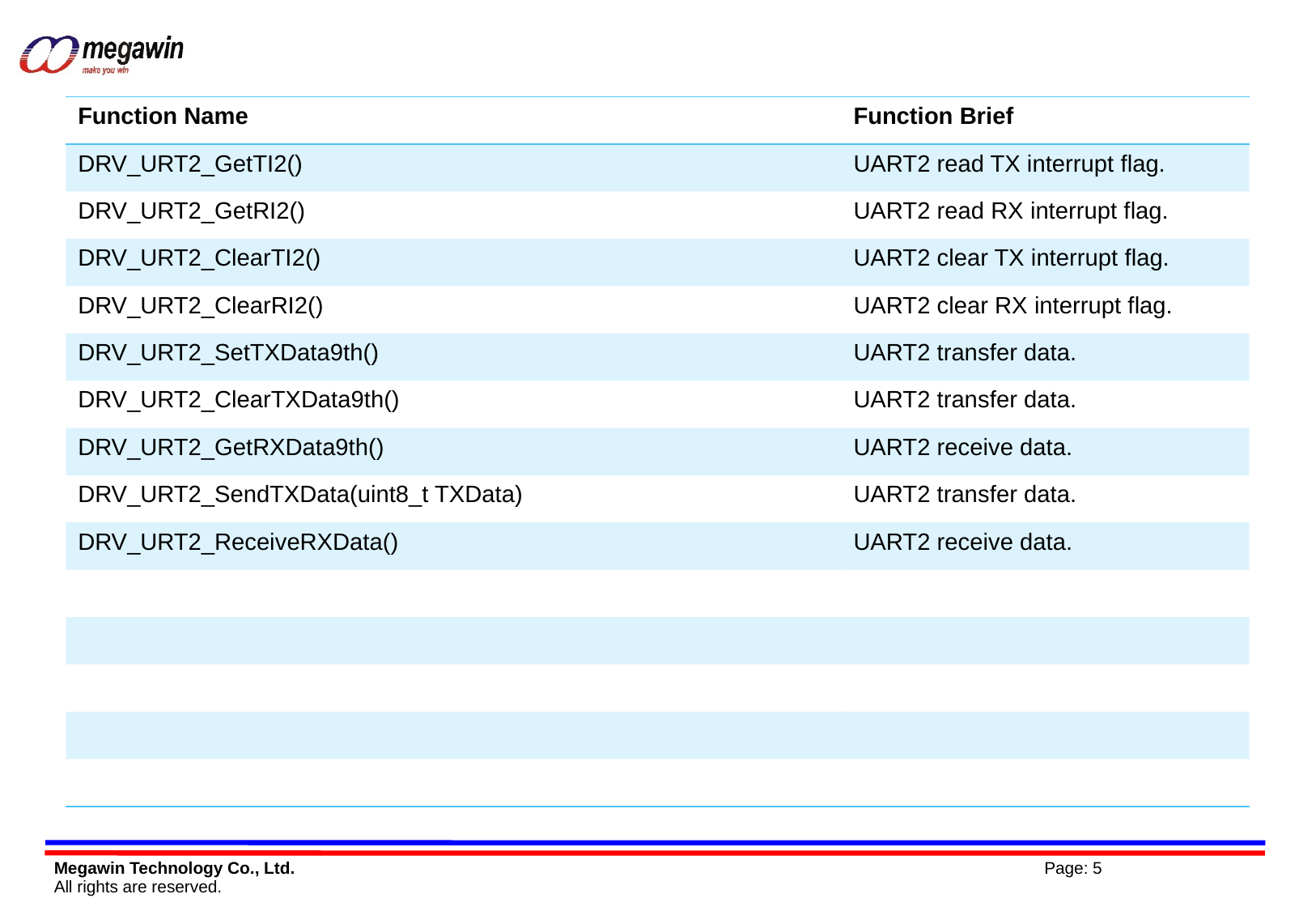

| Function Name | Function Brief |
| --- | --- |
| DRV\_URT2\_GetTI2() | UART2 read TX interrupt flag. |
| DRV\_URT2\_GetRI2() | UART2 read RX interrupt flag. |
| DRV\_URT2\_ClearTI2() | UART2 clear TX interrupt flag. |
| DRV\_URT2\_ClearRI2() | UART2 clear RX interrupt flag. |
| DRV\_URT2\_SetTXData9th() | UART2 transfer data. |
| DRV\_URT2\_ClearTXData9th() | UART2 transfer data. |
| DRV\_URT2\_GetRXData9th() | UART2 receive data. |
| DRV\_URT2\_SendTXData(uint8\_t TXData) | UART2 transfer data. |
| DRV\_URT2\_ReceiveRXData() | UART2 receive data. |
|  |  |
|  |  |
|  |  |
|  |  |
|  |  |